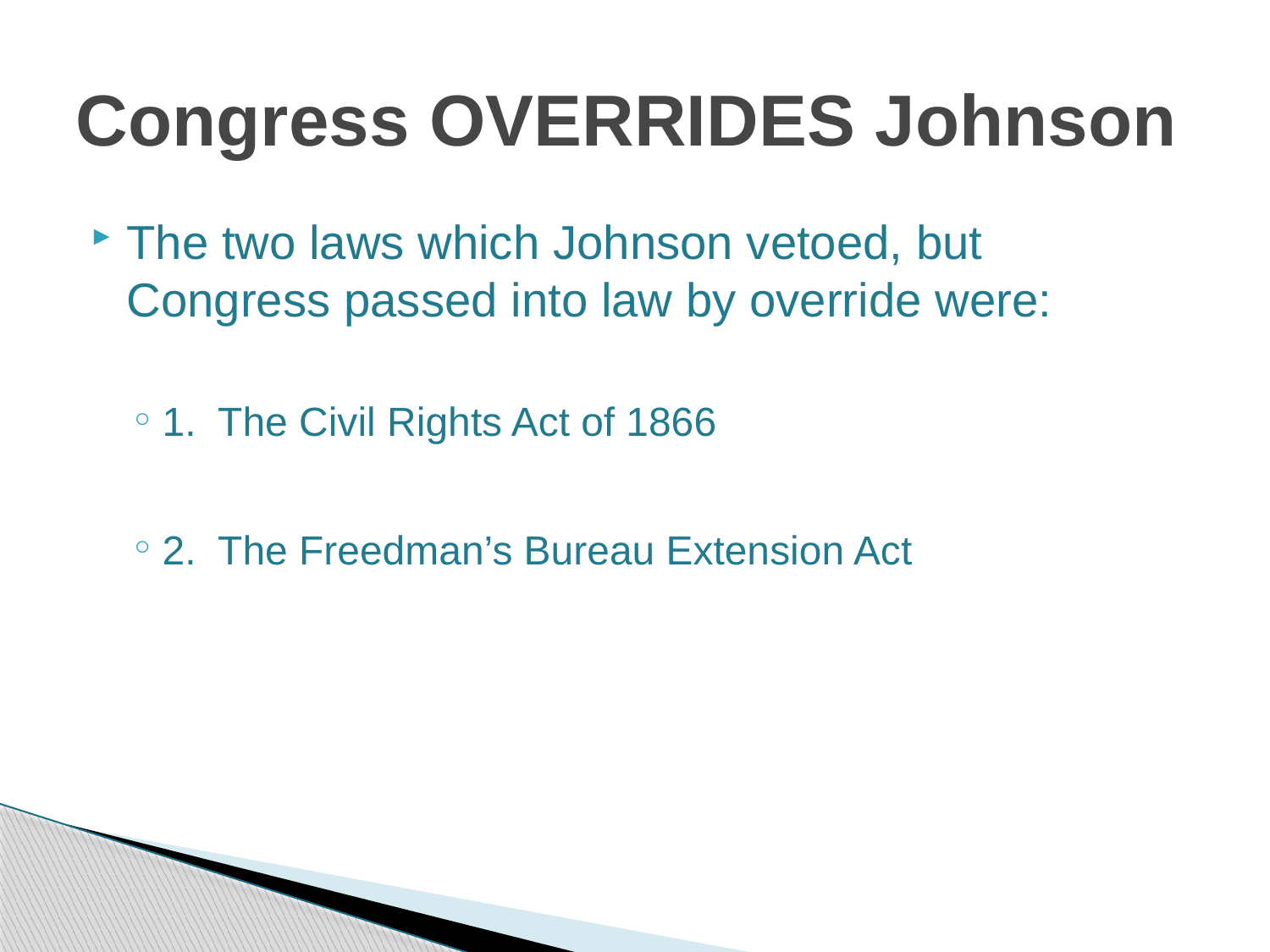

# Congress OVERRIDES Johnson
The two laws which Johnson vetoed, but Congress passed into law by override were:

1.  The Civil Rights Act of 1866

2.  The Freedman’s Bureau Extension Act